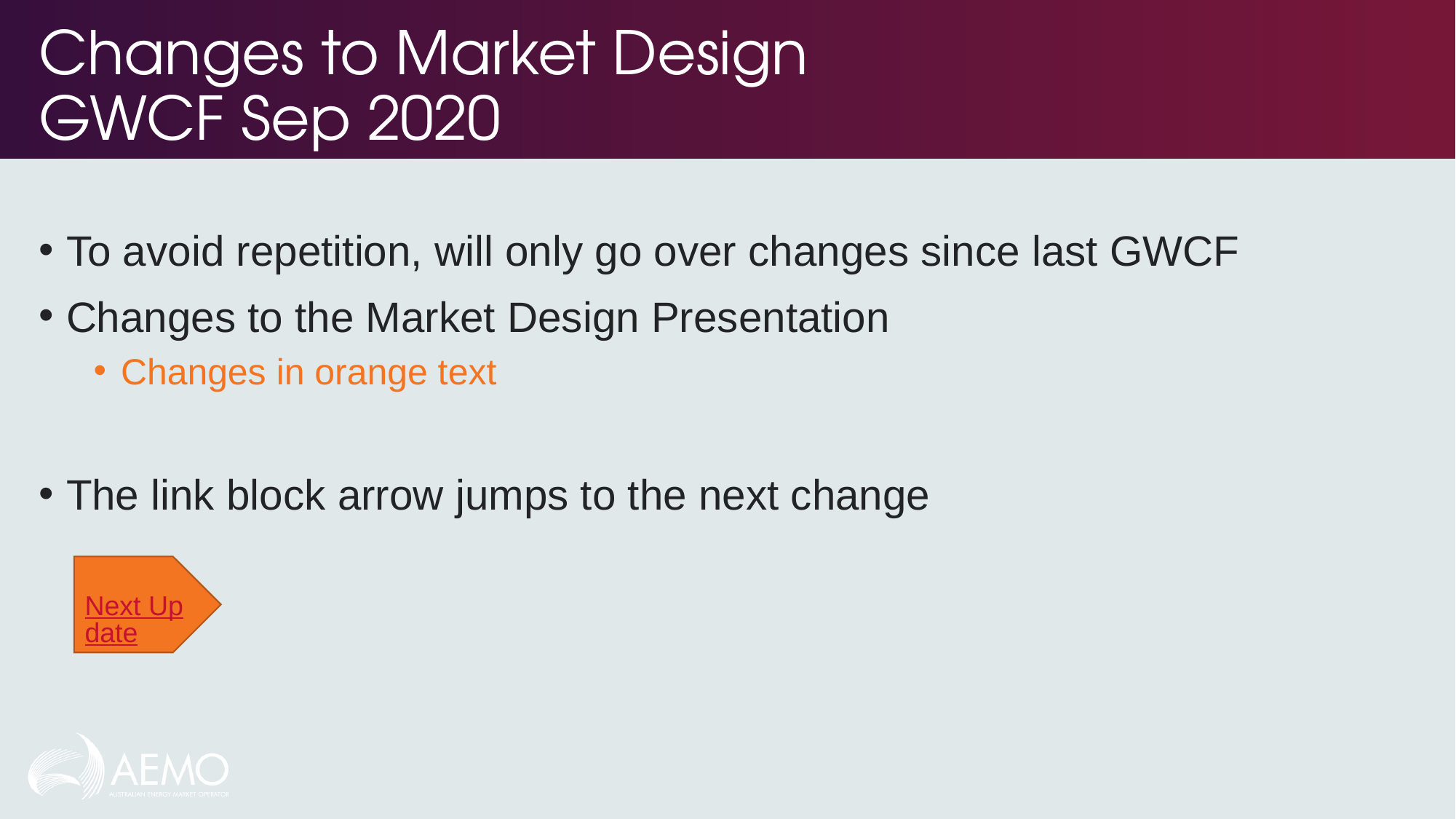

# Changes to Market Design GWCF Sep 2020
To avoid repetition, will only go over changes since last GWCF
Changes to the Market Design Presentation
Changes in orange text

The link block arrow jumps to the next change

Next Update